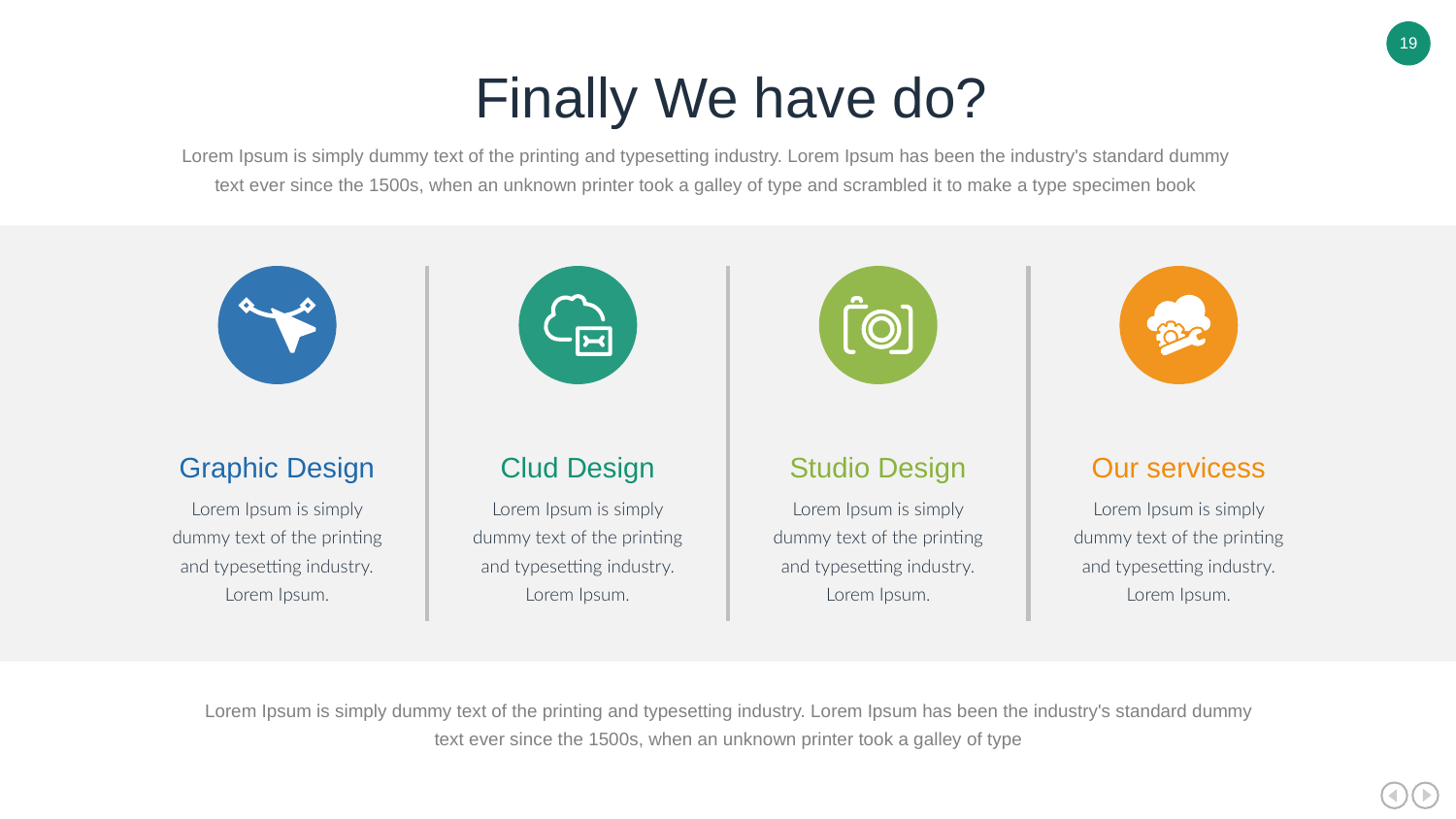

Finally We have do?
Lorem Ipsum is simply dummy text of the printing and typesetting industry. Lorem Ipsum has been the industry's standard dummy text ever since the 1500s, when an unknown printer took a galley of type and scrambled it to make a type specimen book

Graphic Design
Lorem Ipsum is simply dummy text of the printing and typesetting industry. Lorem Ipsum.

Clud Design
Lorem Ipsum is simply dummy text of the printing and typesetting industry. Lorem Ipsum.

Studio Design
Lorem Ipsum is simply dummy text of the printing and typesetting industry. Lorem Ipsum.

Our servicess
Lorem Ipsum is simply dummy text of the printing and typesetting industry. Lorem Ipsum.
Lorem Ipsum is simply dummy text of the printing and typesetting industry. Lorem Ipsum has been the industry's standard dummy text ever since the 1500s, when an unknown printer took a galley of type